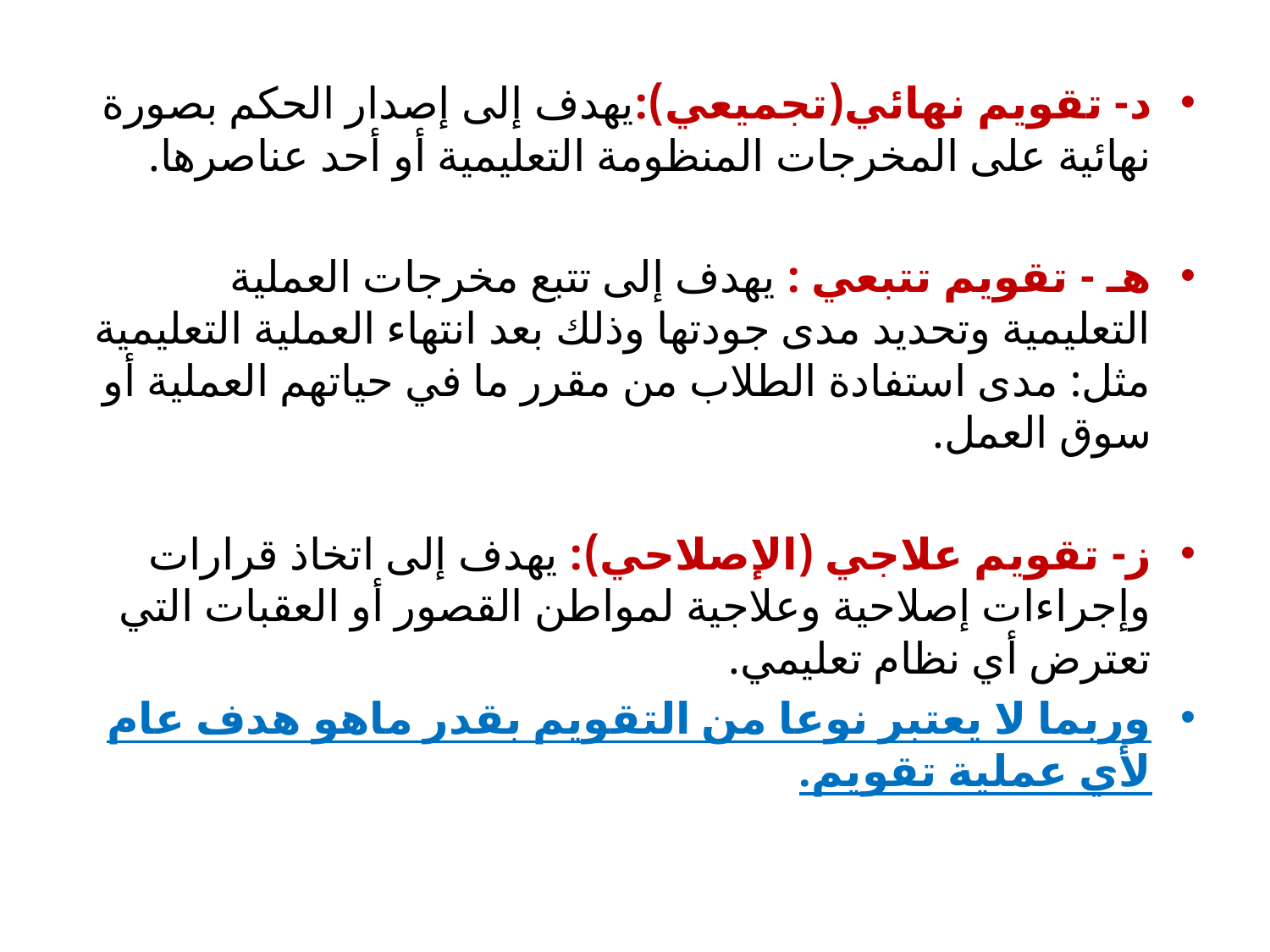

د- تقويم نهائي(تجميعي):يهدف إلى إصدار الحكم بصورة نهائية على المخرجات المنظومة التعليمية أو أحد عناصرها.

هـ - تقويم تتبعي : يهدف إلى تتبع مخرجات العملية التعليمية وتحديد مدى جودتها وذلك بعد انتهاء العملية التعليمية مثل: مدى استفادة الطلاب من مقرر ما في حياتهم العملية أو سوق العمل.

ز- تقويم علاجي (الإصلاحي): يهدف إلى اتخاذ قرارات وإجراءات إصلاحية وعلاجية لمواطن القصور أو العقبات التي تعترض أي نظام تعليمي.
وربما لا يعتبر نوعا من التقويم بقدر ماهو هدف عام لأي عملية تقويم.